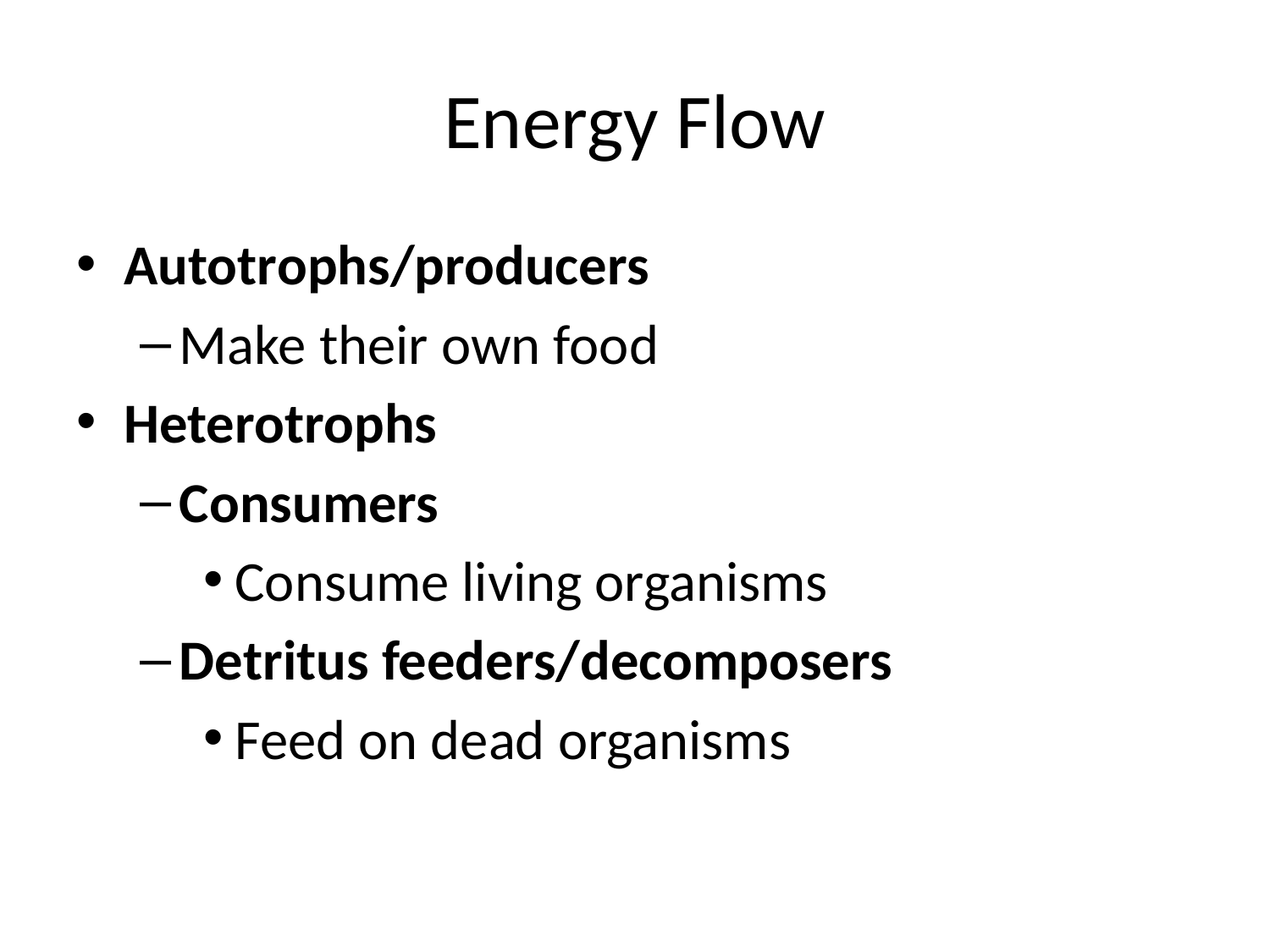

# Energy Flow
Autotrophs/producers
Make their own food
Heterotrophs
Consumers
Consume living organisms
Detritus feeders/decomposers
Feed on dead organisms